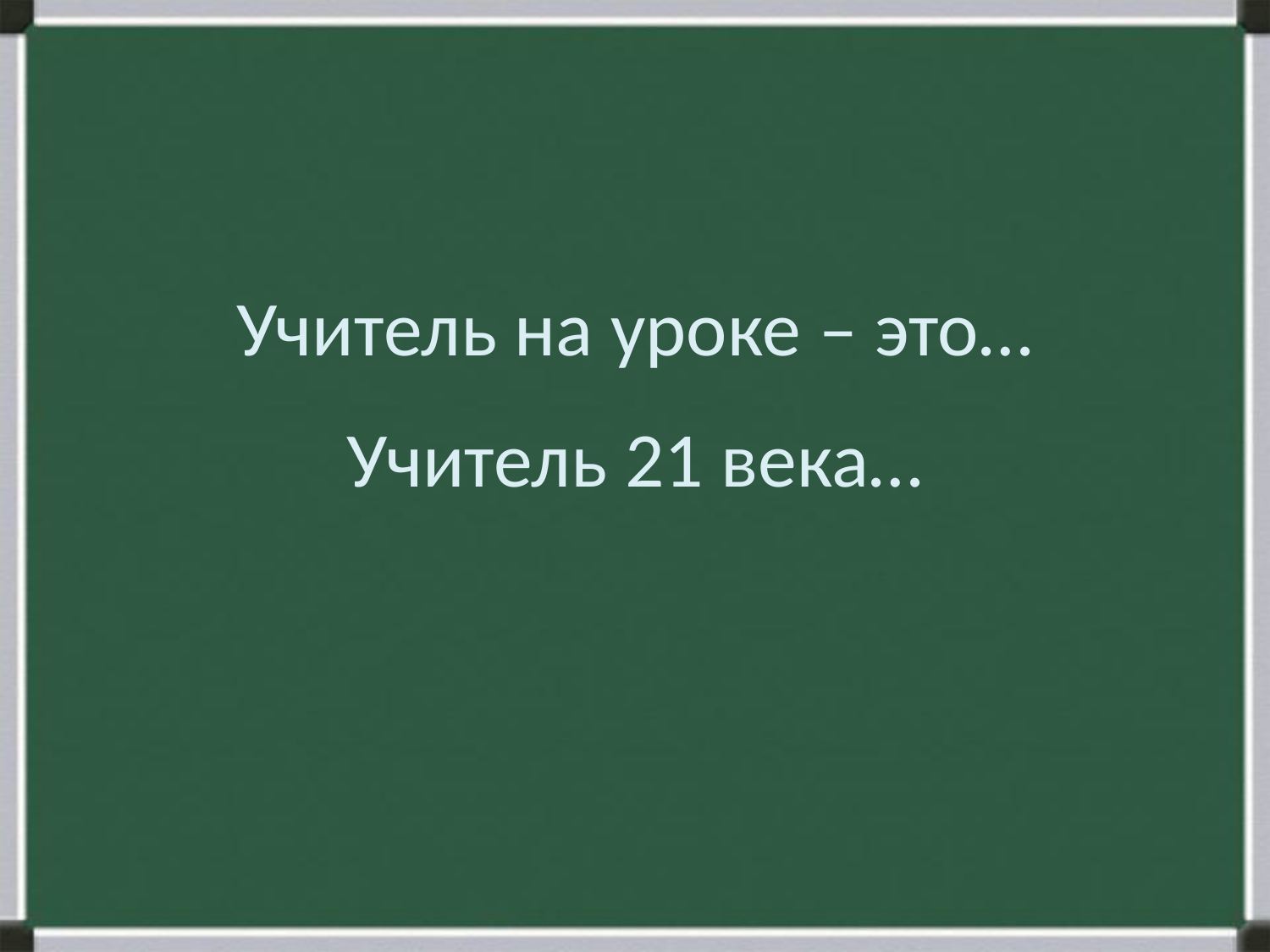

Учитель на уроке – это…
Учитель 21 века…